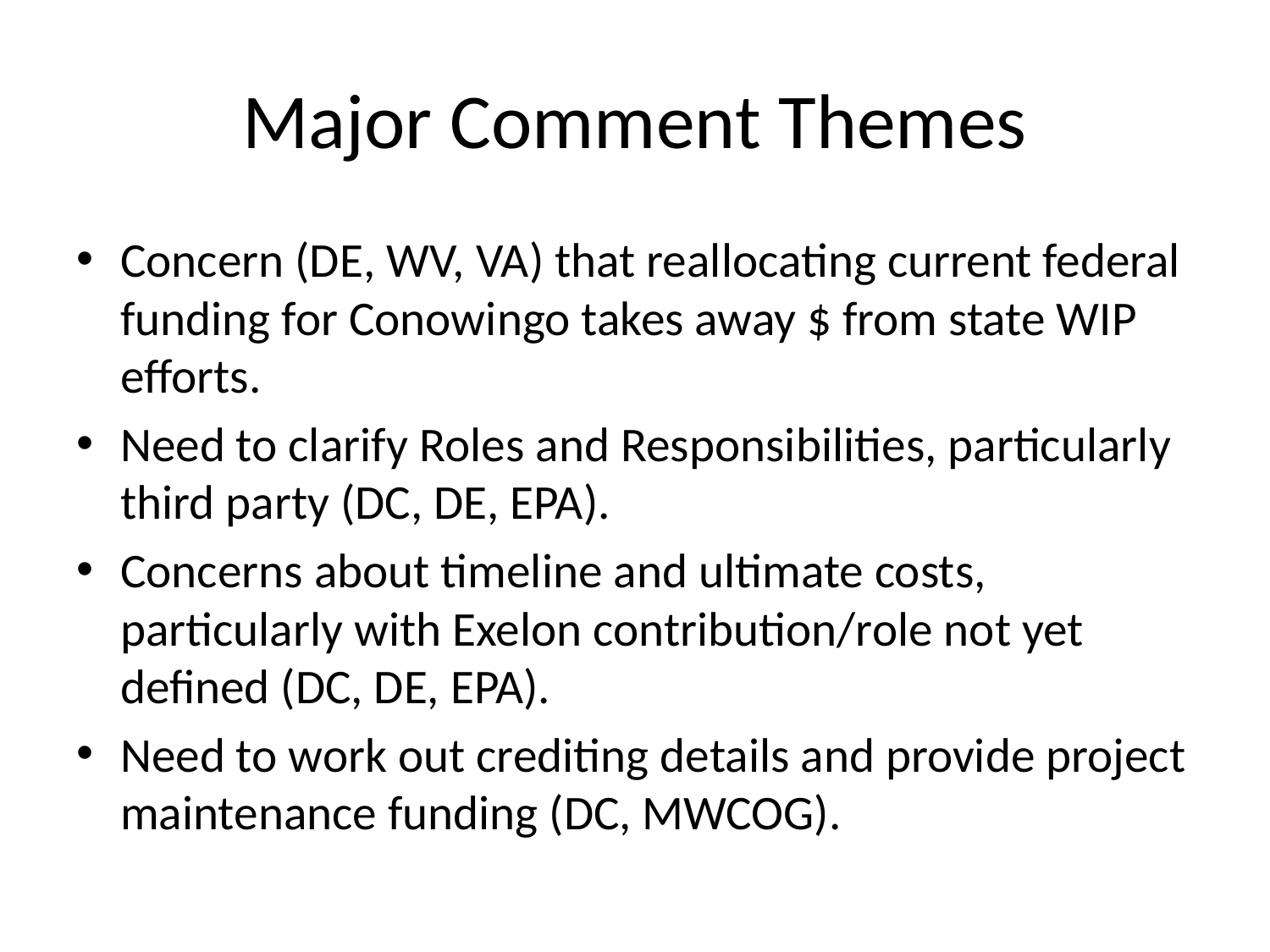

# Major Comment Themes
Concern (DE, WV, VA) that reallocating current federal funding for Conowingo takes away $ from state WIP efforts.
Need to clarify Roles and Responsibilities, particularly third party (DC, DE, EPA).
Concerns about timeline and ultimate costs, particularly with Exelon contribution/role not yet defined (DC, DE, EPA).
Need to work out crediting details and provide project maintenance funding (DC, MWCOG).